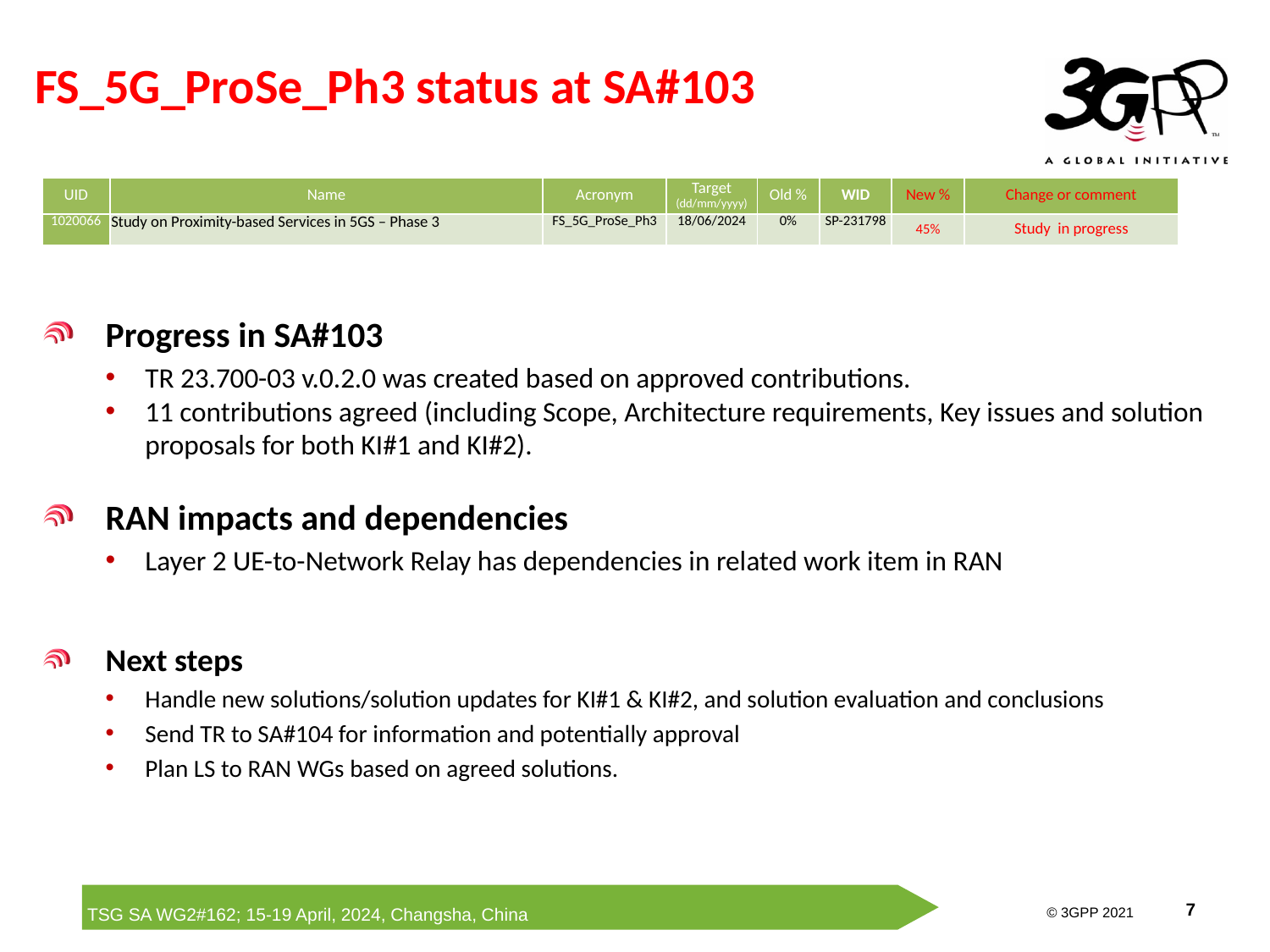

# FS_5G_ProSe_Ph3 status at SA#103
| UID | Name | Acronym | Target (dd/mm/yyyy) | Old % | WID | New % | Change or comment |
| --- | --- | --- | --- | --- | --- | --- | --- |
| 1020066 | Study on Proximity-based Services in 5GS – Phase 3 | FS\_5G\_ProSe\_Ph3 | 18/06/2024 | 0% | SP-231798 | 45% | Study in progress |

Progress in SA#103
TR 23.700-03 v.0.2.0 was created based on approved contributions.
11 contributions agreed (including Scope, Architecture requirements, Key issues and solution proposals for both KI#1 and KI#2).
RAN impacts and dependencies
Layer 2 UE-to-Network Relay has dependencies in related work item in RAN

Next steps
Handle new solutions/solution updates for KI#1 & KI#2, and solution evaluation and conclusions
Send TR to SA#104 for information and potentially approval
Plan LS to RAN WGs based on agreed solutions.